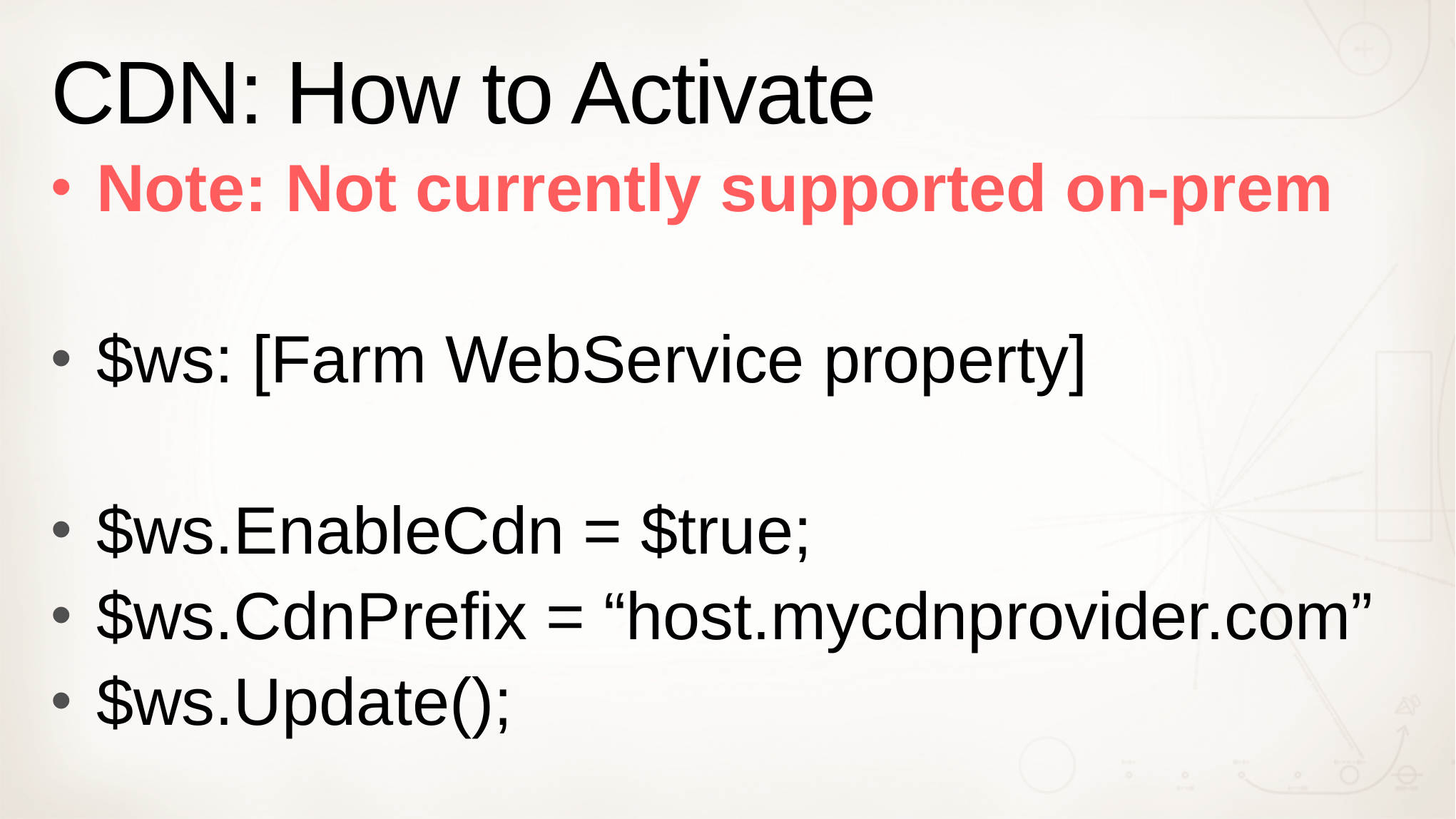

# CDN: How to Activate
Note: Not currently supported on-prem

$ws: [Farm WebService property]

$ws.EnableCdn = $true;
$ws.CdnPrefix = “host.mycdnprovider.com”
$ws.Update();